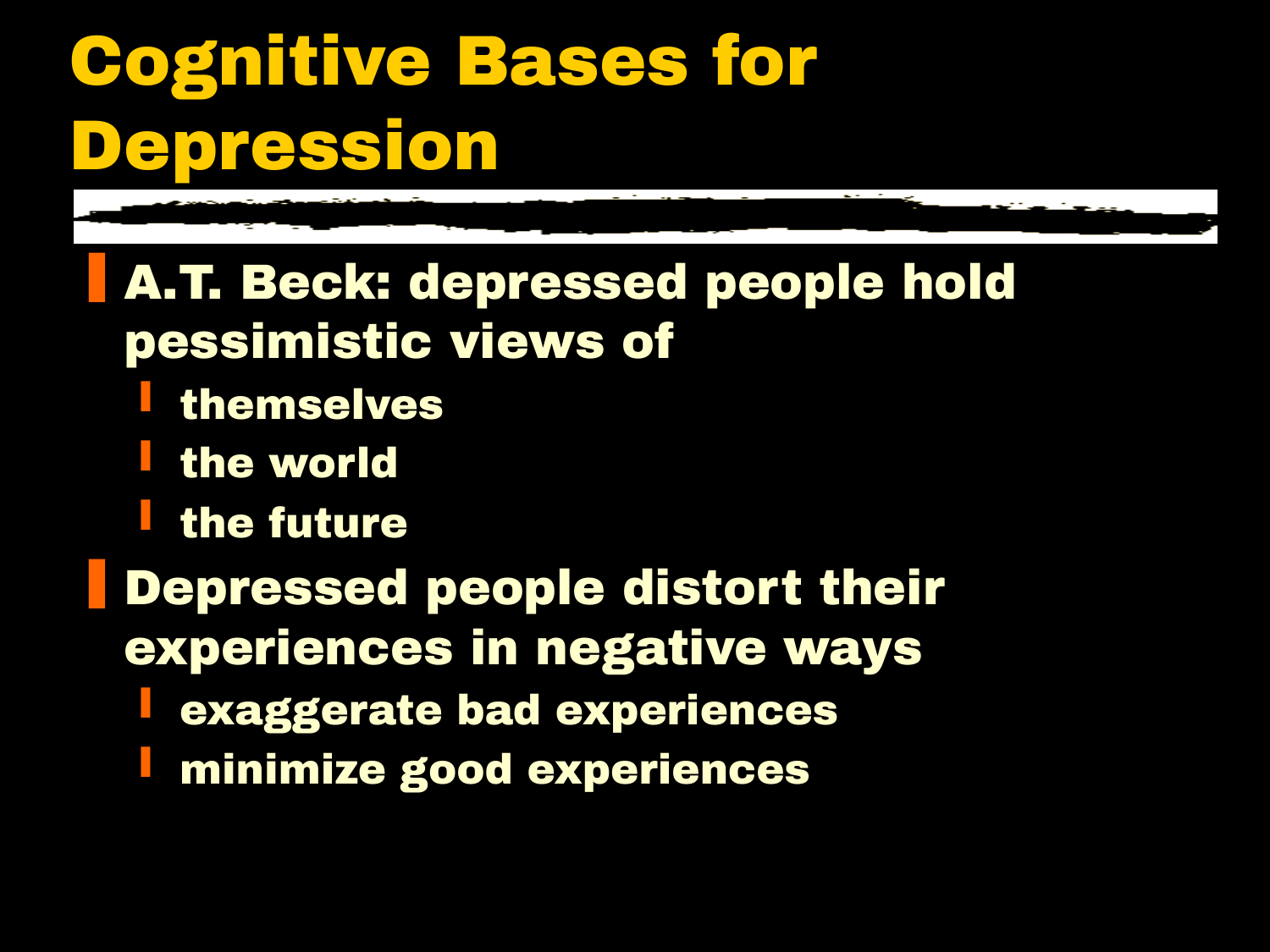

# Cognitive Bases for Depression
A.T. Beck: depressed people hold pessimistic views of
themselves
the world
the future
Depressed people distort their experiences in negative ways
exaggerate bad experiences
minimize good experiences